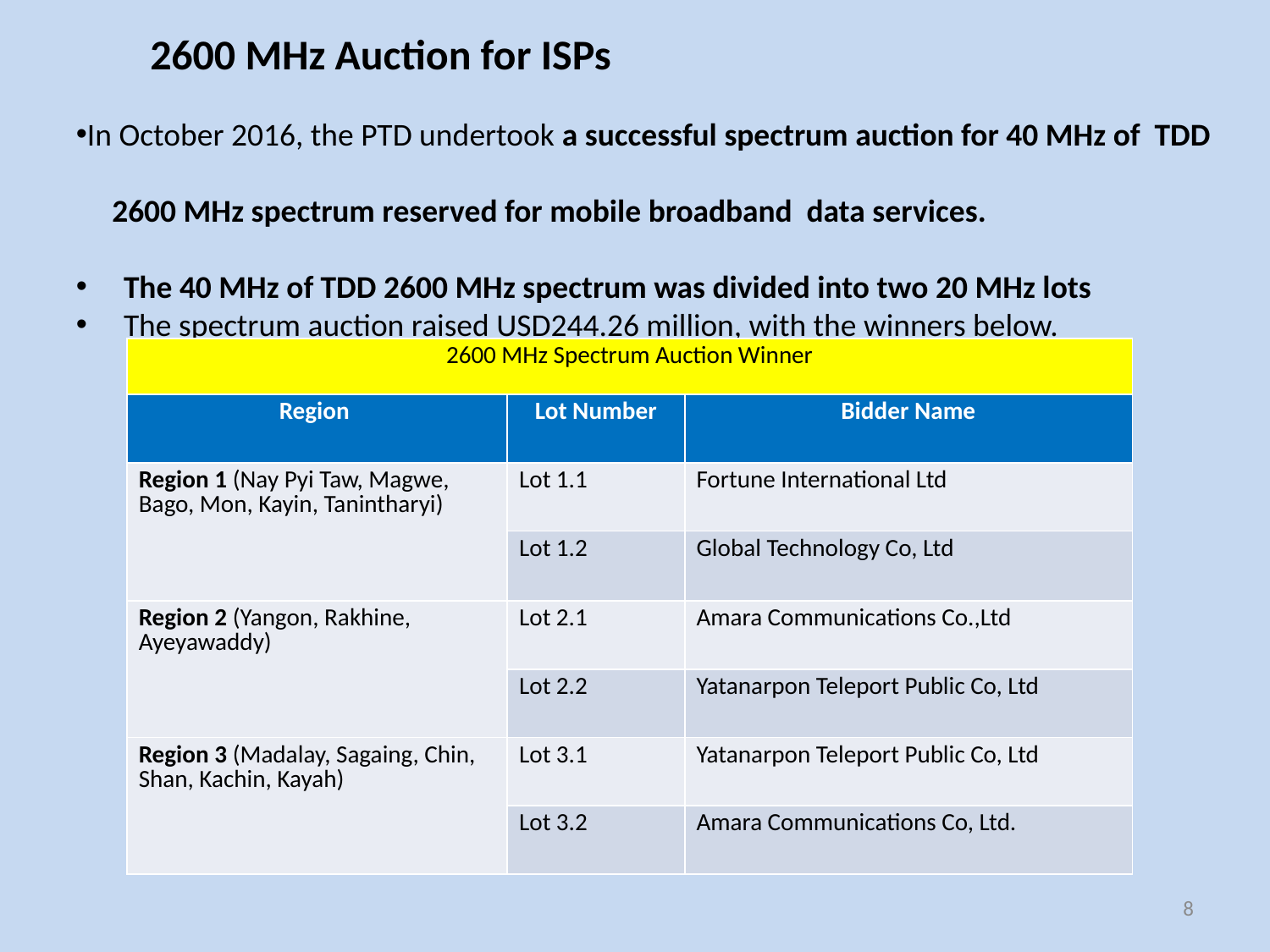

2600 MHz Auction for ISPs
In October 2016, the PTD undertook a successful spectrum auction for 40 MHz of  TDD
     2600 MHz spectrum reserved for mobile broadband  data services.

The 40 MHz of TDD 2600 MHz spectrum was divided into two 20 MHz lots
The spectrum auction raised USD244.26 million, with the winners below.

| 2600 MHz Spectrum Auction Winner |  |  |
| --- | --- | --- |
| Region | Lot Number | Bidder Name |
| Region 1 (Nay Pyi Taw, Magwe, Bago, Mon, Kayin, Tanintharyi) | Lot 1.1 | Fortune International Ltd |
|  | Lot 1.2 | Global Technology Co, Ltd |
| Region 2 (Yangon, Rakhine, Ayeyawaddy) | Lot 2.1 | Amara Communications Co.,Ltd |
|  | Lot 2.2 | Yatanarpon Teleport Public Co, Ltd |
| Region 3 (Madalay, Sagaing, Chin, Shan, Kachin, Kayah) | Lot 3.1 | Yatanarpon Teleport Public Co, Ltd |
|  | Lot 3.2 | Amara Communications Co, Ltd. |
8